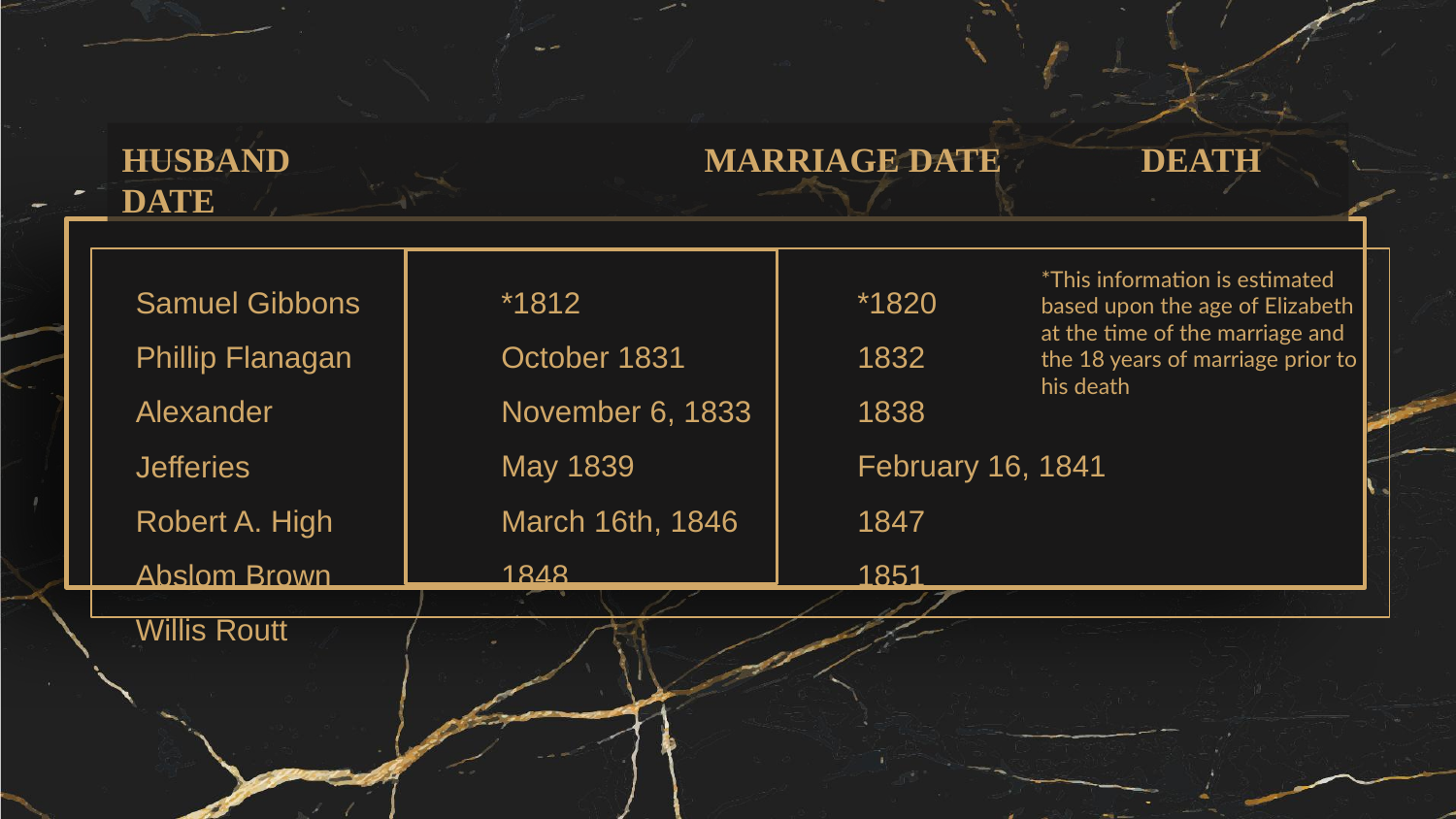

HUSBAND			MARRIAGE DATE	DEATH DATE

Samuel Gibbons
Phillip Flanagan
Alexander Jefferies
Robert A. High
Abslom Brown
Willis Routt
*1812
October 1831
November 6, 1833
May 1839
March 16th, 1846
1848
*1820
1832
1838
February 16, 1841
1847
1851
*This information is estimated  based upon the age of Elizabeth at the time of the marriage and the 18 years of marriage prior to his death